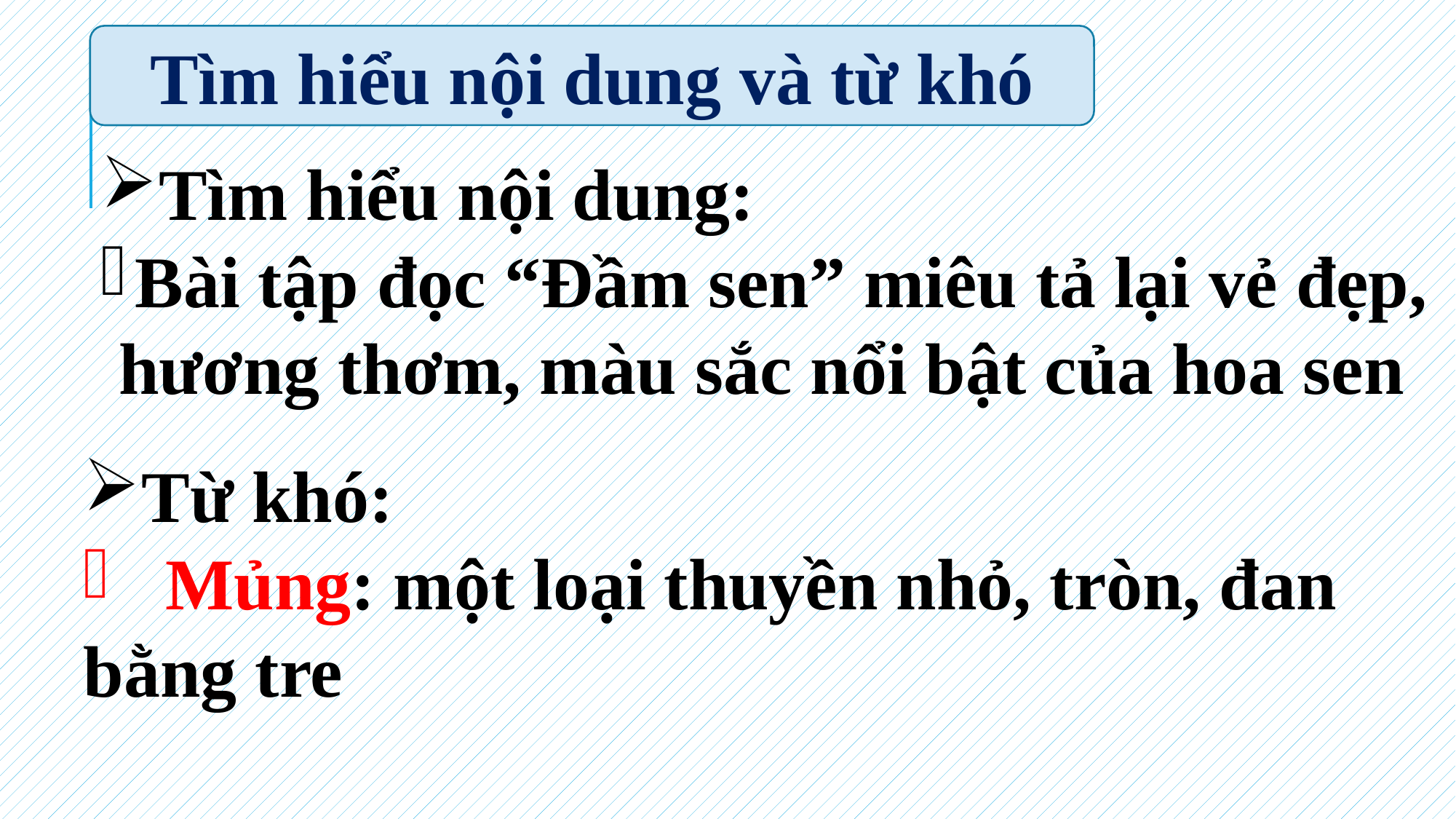

Tìm hiểu nội dung và từ khó

Tìm hiểu nội dung:
Bài tập đọc “Đầm sen” miêu tả lại vẻ đẹp,
 hương thơm, màu sắc nổi bật của hoa sen
Từ khó:
Mủng: một loại thuyền nhỏ, tròn, đan
bằng tre